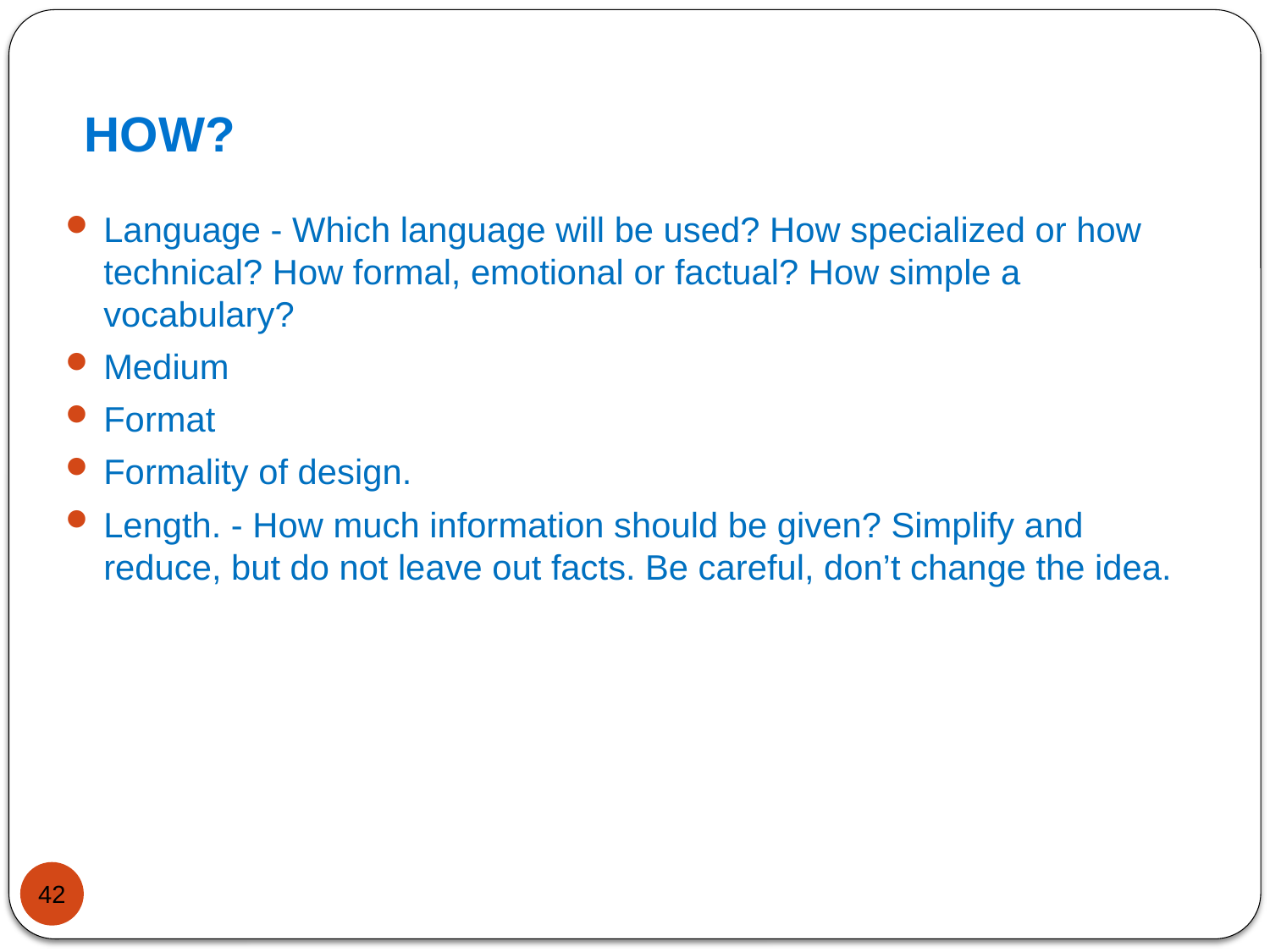

HOW?

Language - Which language will be used? How specialized or how technical? How formal, emotional or factual? How simple a vocabulary?
Medium
Format
Formality of design.
Length. - How much information should be given? Simplify and reduce, but do not leave out facts. Be careful, don’t change the idea.

42